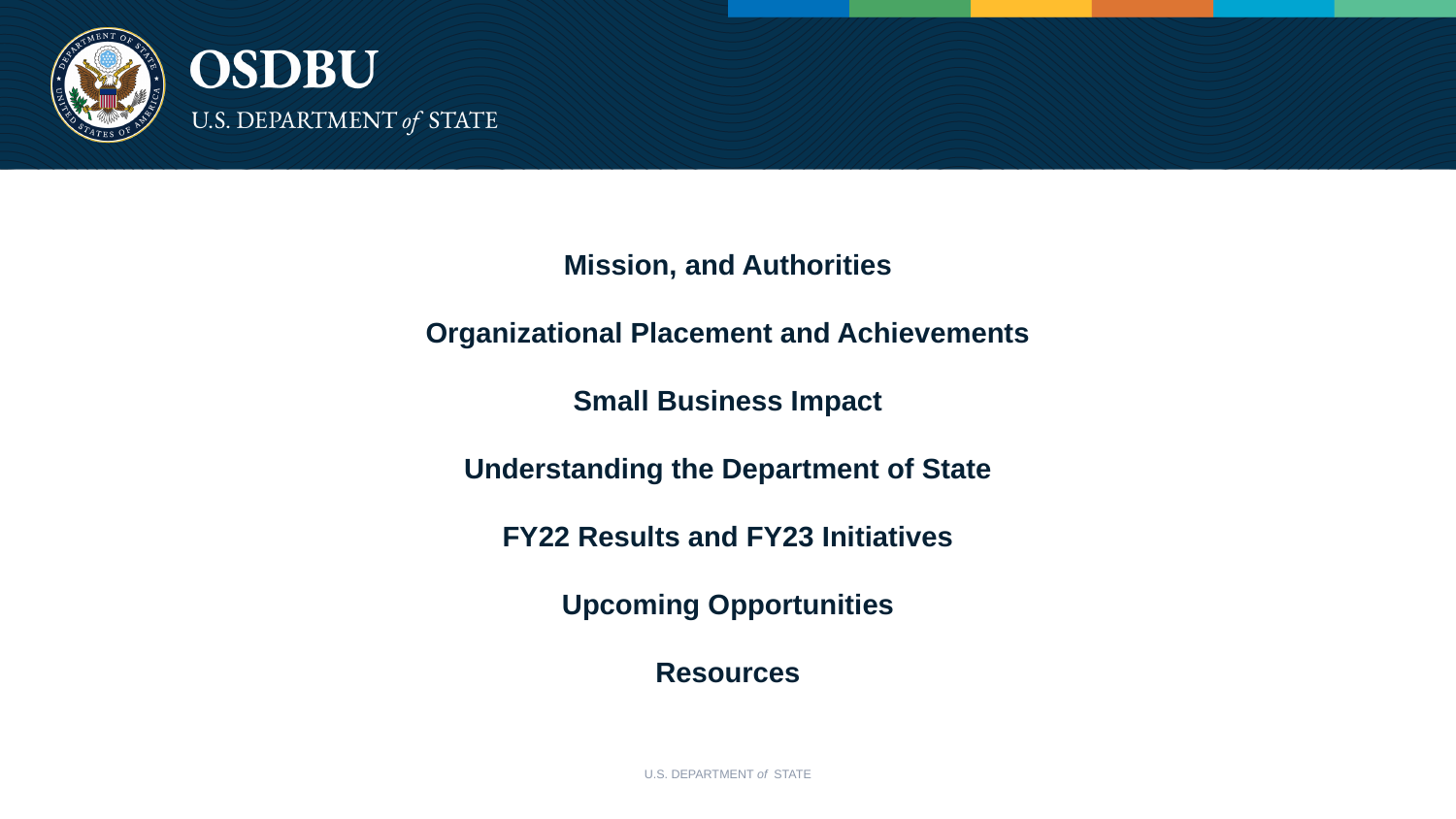

# Mission, and Authorities Organizational Placement and Achievements​ Small Business Impact​ Understanding the Department of State FY22 Results and FY23 Initiatives​ Upcoming Opportunities Resources